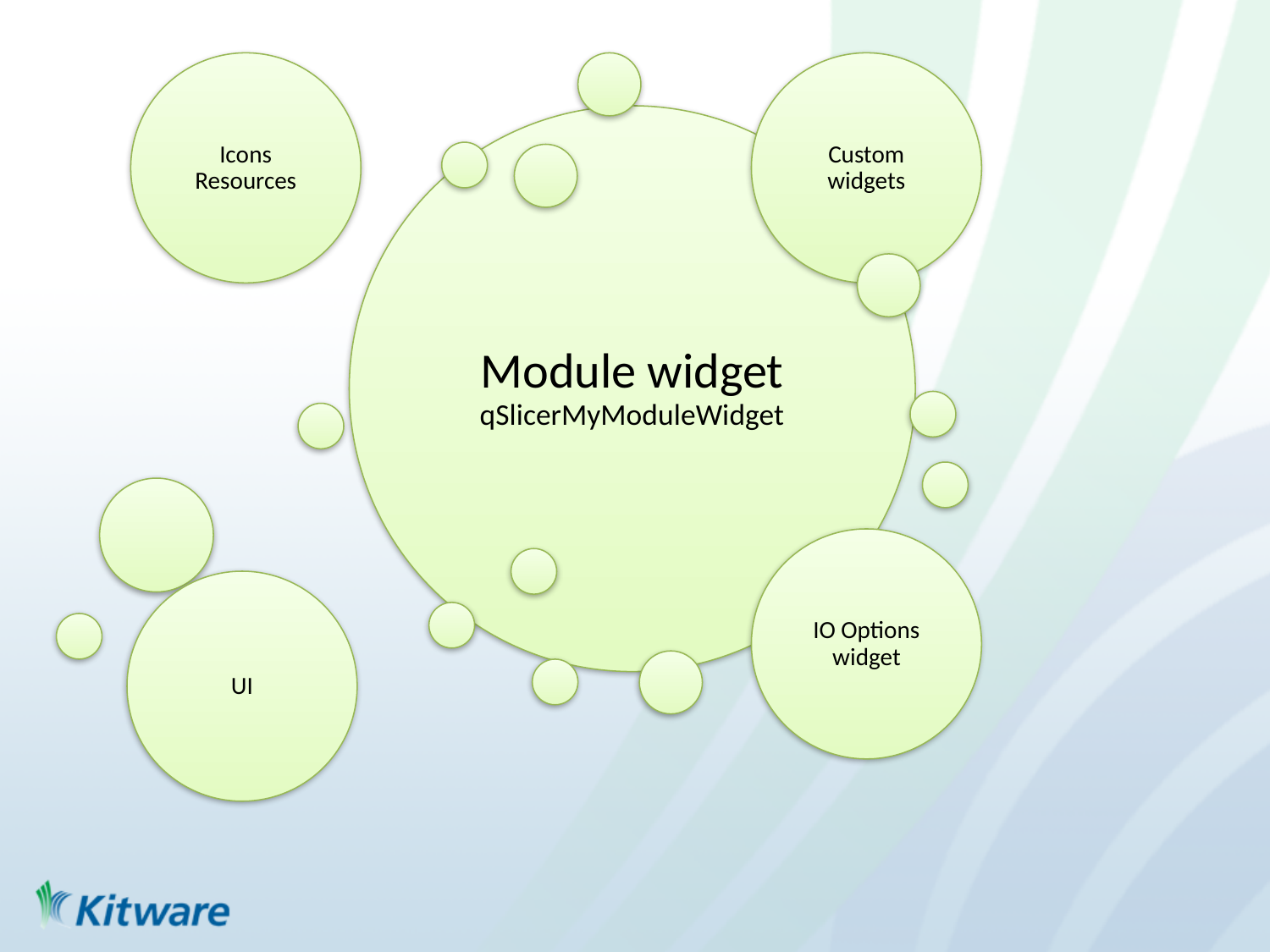

Module widget
qSlicerMyModuleWidget
Icons
Resources
Custom widgets
UI
IO Options widget